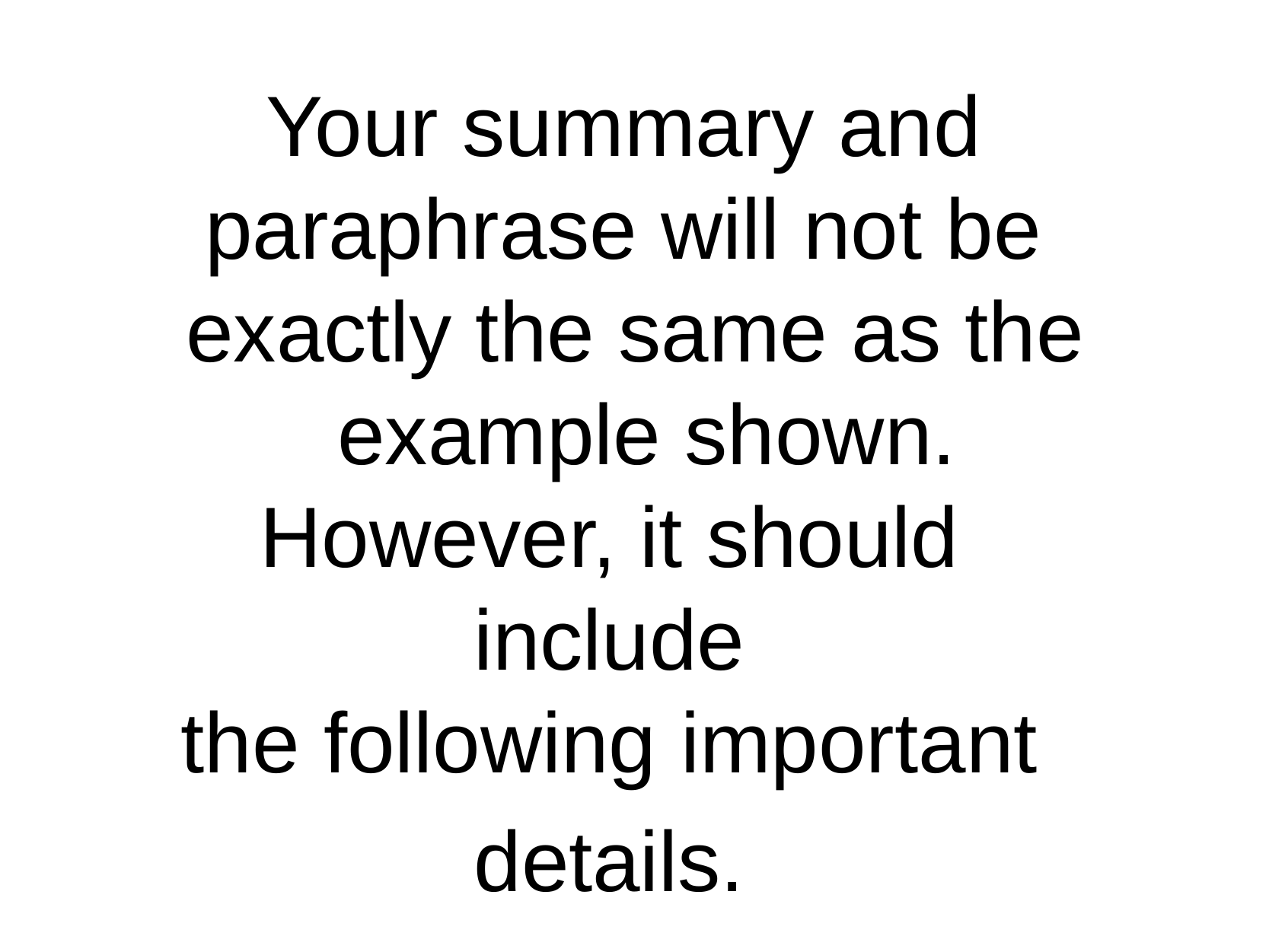

Your summary and  paraphrase will not be  exactly the same as the  example shown.
However, it should include
the following important
details.